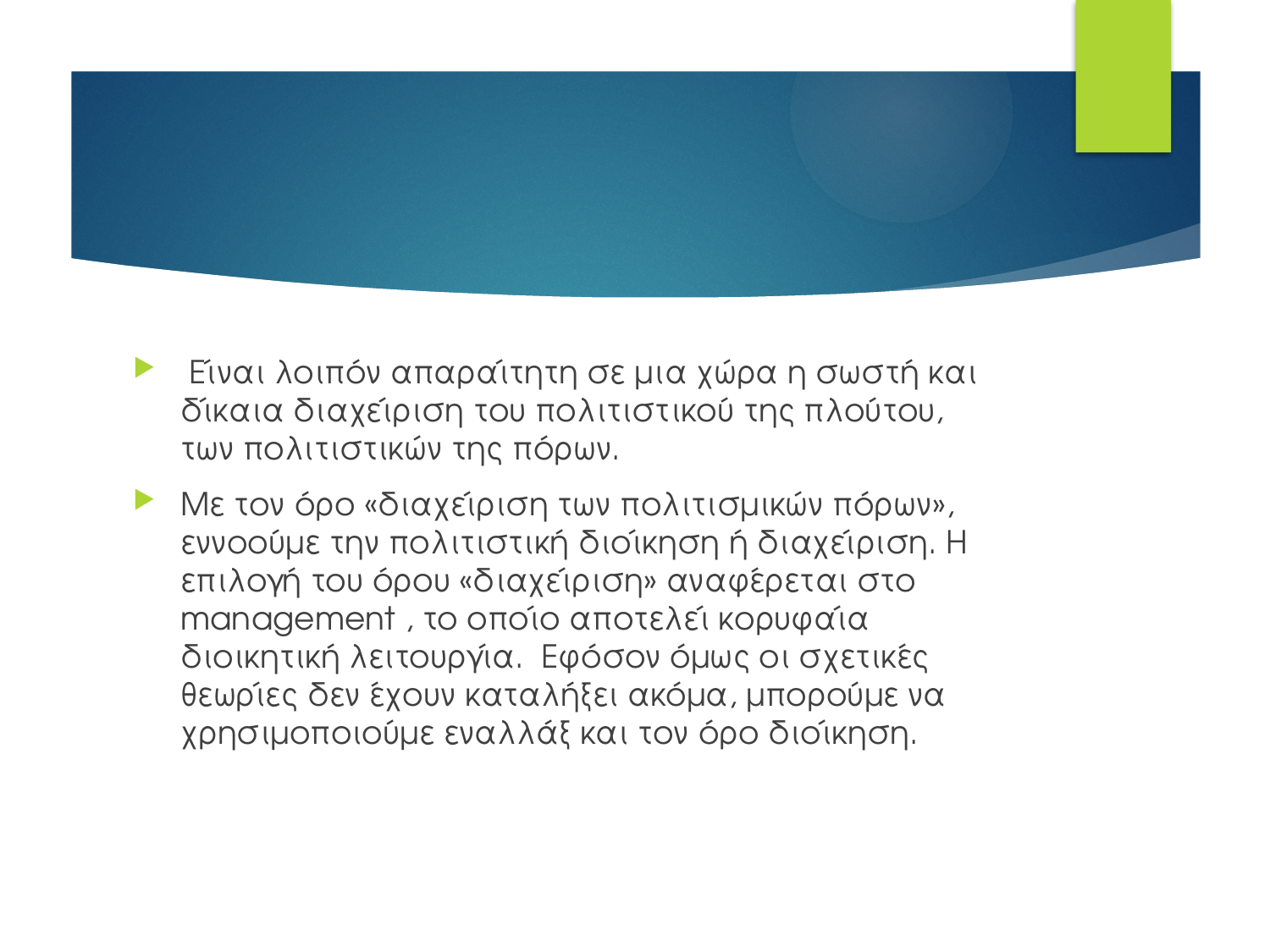

#
 Είναι λοιπόν απαραίτητη σε μια χώρα η σωστή και δίκαια διαχείριση του πολιτιστικού της πλούτου, των πολιτιστικών της πόρων.
Με τον όρο «διαχείριση των πολιτισμικών πόρων», εννοούμε την πολιτιστική διοίκηση ή διαχείριση. Η επιλογή του όρου «διαχείριση» αναφέρεται στο management , το οποίο αποτελεί κορυφαία διοικητική λειτουργία.  Εφόσον όμως οι σχετικές θεωρίες δεν έχουν καταλήξει ακόμα, μπορούμε να χρησιμοποιούμε εναλλάξ και τον όρο διοίκηση.